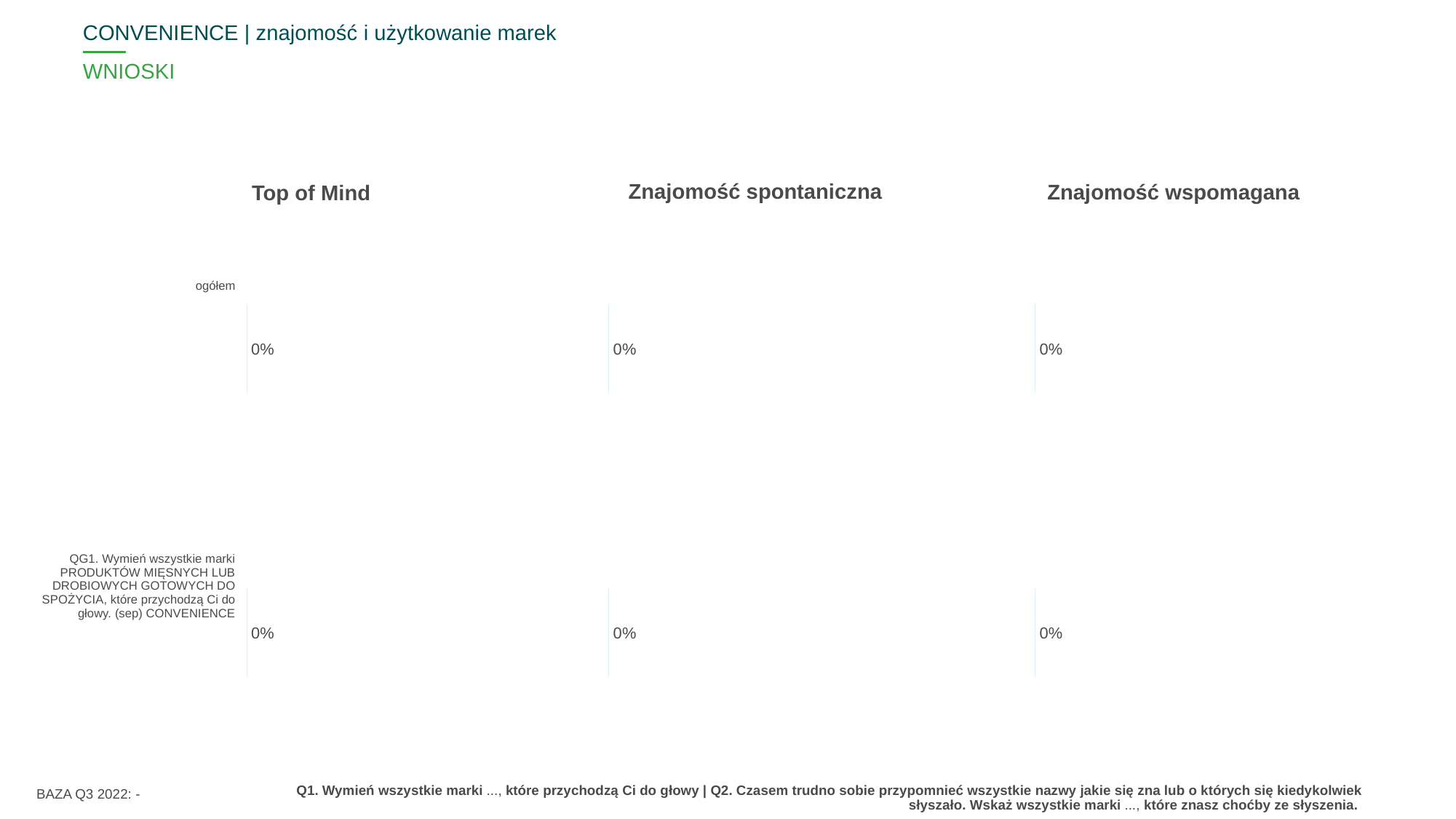

CONVENIENCE | znajomość i użytkowanie marek
# WNIOSKI
Znajomość spontaniczna
Znajomość wspomagana
Top of Mind
| ^DELROW^ |
| --- |
| ogółem |
| QG1. Wymień wszystkie marki PRODUKTÓW MIĘSNYCH LUB DROBIOWYCH GOTOWYCH DO SPOŻYCIA, które przychodzą Ci do głowy. (sep) CONVENIENCE |

### Chart

| Category | TOM |
|---|---|
| ogółem | 0.0 |
| QG1. Wymień wszystkie marki PRODUKTÓW MIĘSNYCH LUB DROBIOWYCH GOTOWYCH DO SPOŻYCIA, które przychodzą Ci do głowy. (sep) CONVENIENCE | 0.0 |

### Chart

| Category | spontan |
|---|---|
| ogółem | 0.0 |
| QG1. Wymień wszystkie marki PRODUKTÓW MIĘSNYCH LUB DROBIOWYCH GOTOWYCH DO SPOŻYCIA, które przychodzą Ci do głowy. (sep) CONVENIENCE | 0.0 |

### Chart

| Category | wspomagana |
|---|---|
| ogółem | 0.0 |
| QG1. Wymień wszystkie marki PRODUKTÓW MIĘSNYCH LUB DROBIOWYCH GOTOWYCH DO SPOŻYCIA, które przychodzą Ci do głowy. (sep) CONVENIENCE | 0.0 |

BAZA Q3 2022: -
Q1. Wymień wszystkie marki ..., które przychodzą Ci do głowy | Q2. Czasem trudno sobie przypomnieć wszystkie nazwy jakie się zna lub o których się kiedykolwiek słyszało. Wskaż wszystkie marki ..., które znasz choćby ze słyszenia.